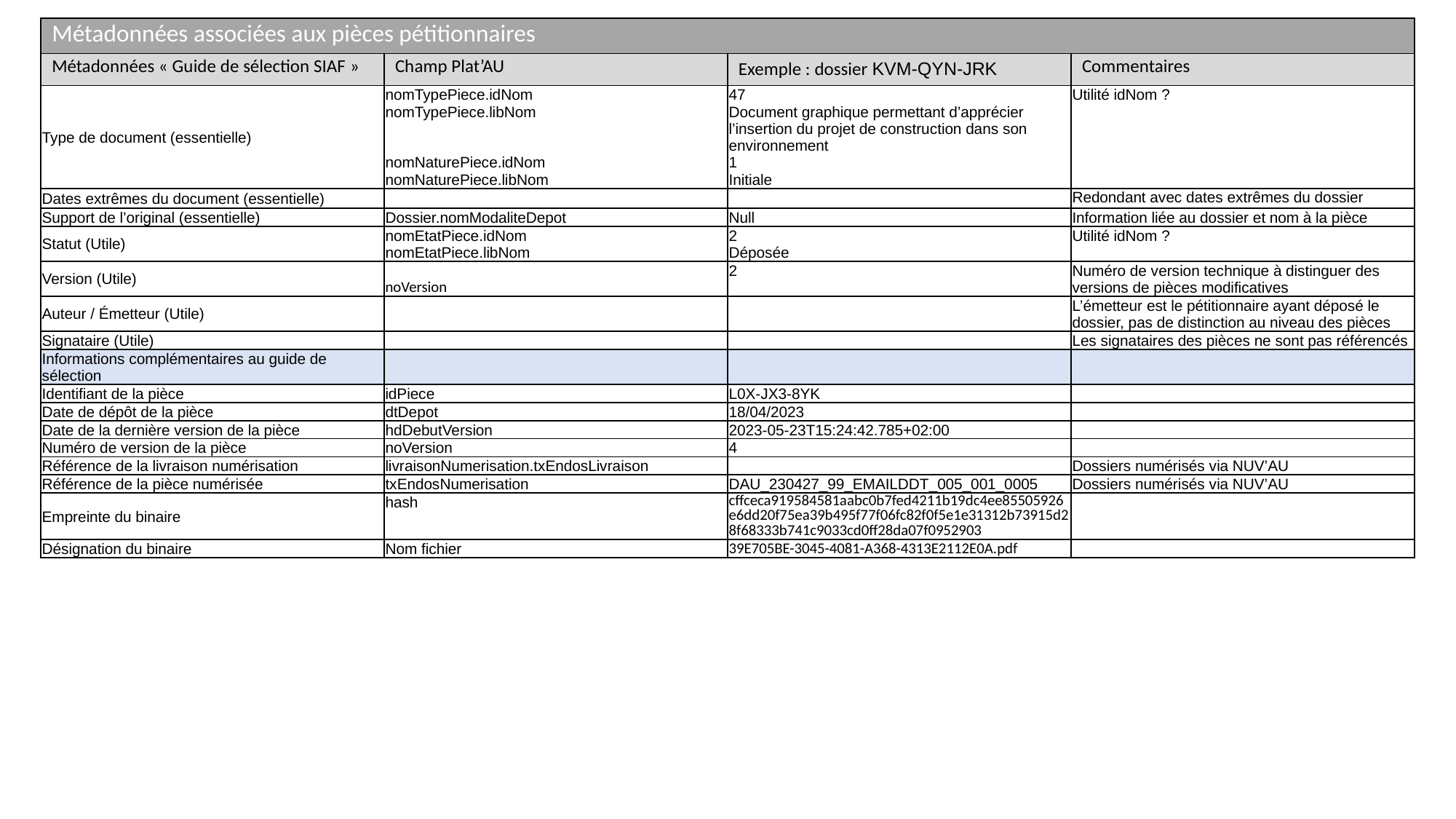

| Métadonnées associées aux pièces pétitionnaires |  |  |  |
| --- | --- | --- | --- |
| Métadonnées « Guide de sélection SIAF » | Champ Plat’AU | Exemple : dossier KVM-QYN-JRK | Commentaires |
| Type de document (essentielle) | nomTypePiece.idNom nomTypePiece.libNom nomNaturePiece.idNom nomNaturePiece.libNom | 47 Document graphique permettant d’apprécier l’insertion du projet de construction dans son environnement 1 Initiale | Utilité idNom ? |
| Dates extrêmes du document (essentielle) |  |  | Redondant avec dates extrêmes du dossier |
| Support de l’original (essentielle) | Dossier.nomModaliteDepot | Null | Information liée au dossier et nom à la pièce |
| Statut (Utile) | nomEtatPiece.idNom nomEtatPiece.libNom | 2 Déposée | Utilité idNom ? |
| Version (Utile) | noVersion | 2 | Numéro de version technique à distinguer des versions de pièces modificatives |
| Auteur / Émetteur (Utile) |  |  | L’émetteur est le pétitionnaire ayant déposé le dossier, pas de distinction au niveau des pièces |
| Signataire (Utile) |  |  | Les signataires des pièces ne sont pas référencés |
| Informations complémentaires au guide de sélection |  |  |  |
| Identifiant de la pièce | idPiece | L0X-JX3-8YK |  |
| Date de dépôt de la pièce | dtDepot | 18/04/2023 |  |
| Date de la dernière version de la pièce | hdDebutVersion | 2023-05-23T15:24:42.785+02:00 |  |
| Numéro de version de la pièce | noVersion | 4 |  |
| Référence de la livraison numérisation | livraisonNumerisation.txEndosLivraison |  | Dossiers numérisés via NUV’AU |
| Référence de la pièce numérisée | txEndosNumerisation | DAU\_230427\_99\_EMAILDDT\_005\_001\_0005 | Dossiers numérisés via NUV’AU |
| Empreinte du binaire | hash | cffceca919584581aabc0b7fed4211b19dc4ee85505926e6dd20f75ea39b495f77f06fc82f0f5e1e31312b73915d28f68333b741c9033cd0ff28da07f0952903 |  |
| Désignation du binaire | Nom fichier | 39E705BE-3045-4081-A368-4313E2112E0A.pdf |  |